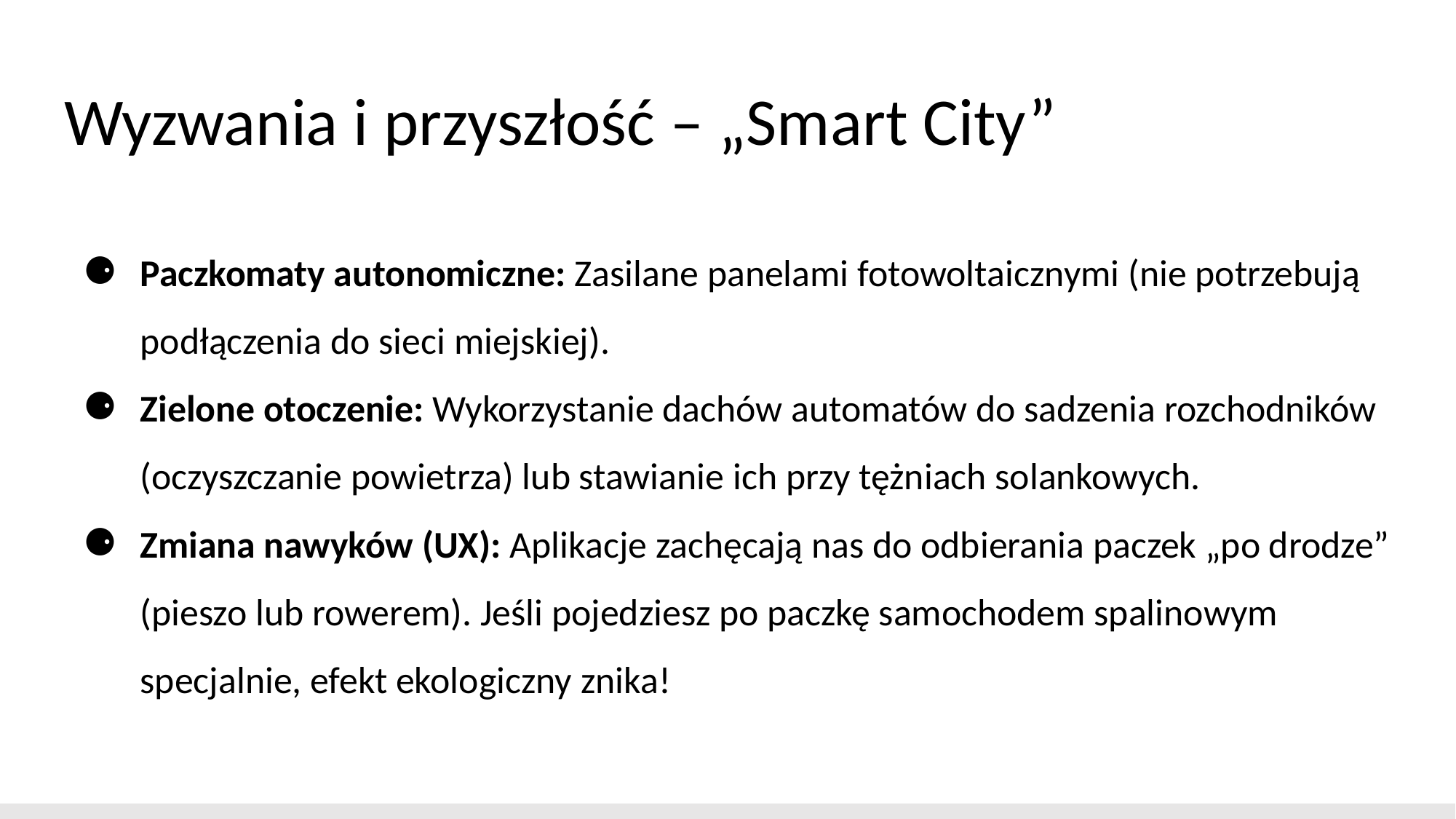

# Wyzwania i przyszłość – „Smart City”
Paczkomaty autonomiczne: Zasilane panelami fotowoltaicznymi (nie potrzebują podłączenia do sieci miejskiej).
Zielone otoczenie: Wykorzystanie dachów automatów do sadzenia rozchodników (oczyszczanie powietrza) lub stawianie ich przy tężniach solankowych.
Zmiana nawyków (UX): Aplikacje zachęcają nas do odbierania paczek „po drodze” (pieszo lub rowerem). Jeśli pojedziesz po paczkę samochodem spalinowym specjalnie, efekt ekologiczny znika!